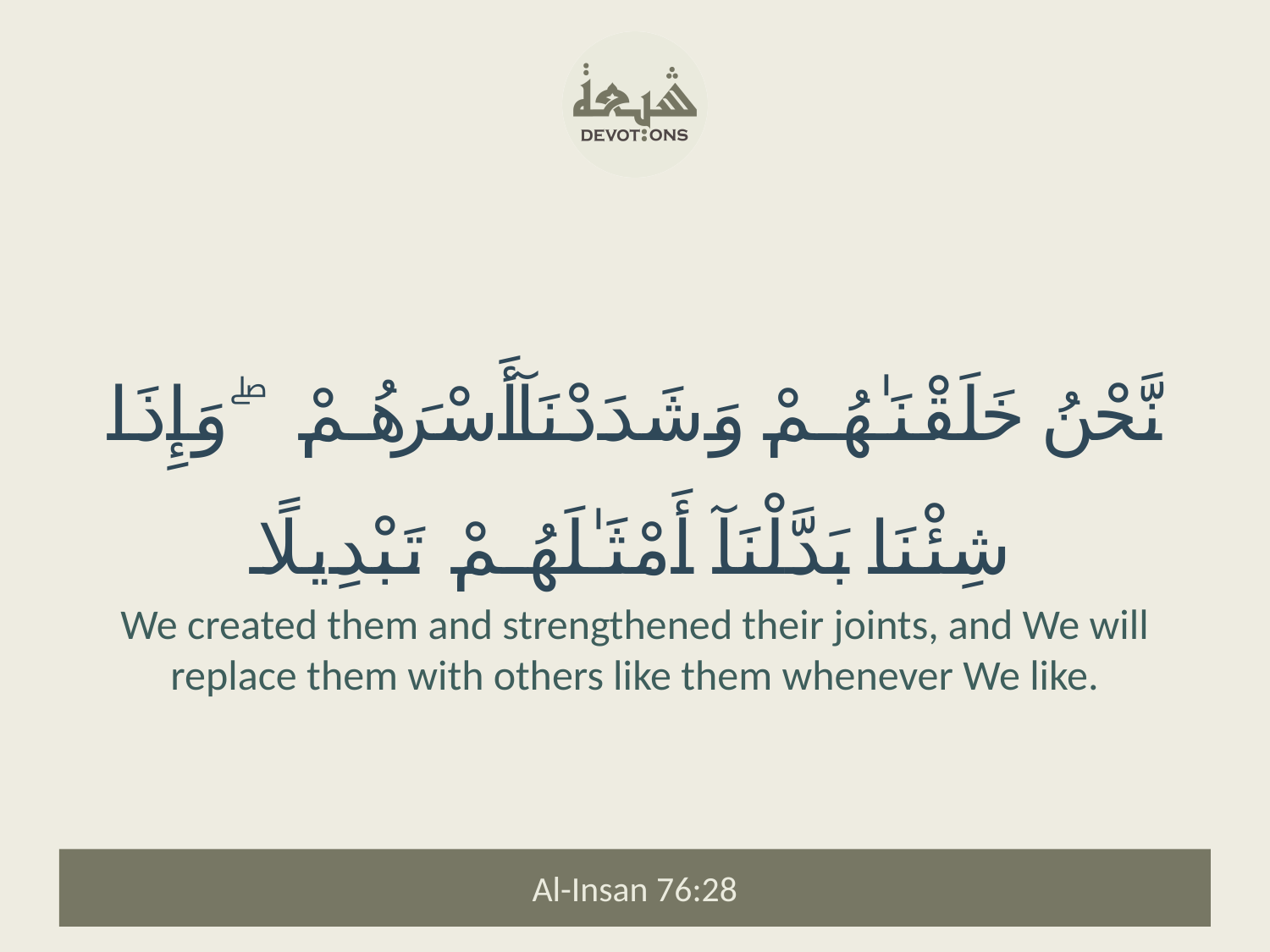

نَّحْنُ خَلَقْنَـٰهُمْ وَشَدَدْنَآ أَسْرَهُمْ ۖ وَإِذَا شِئْنَا بَدَّلْنَآ أَمْثَـٰلَهُمْ تَبْدِيلًا
We created them and strengthened their joints, and We will replace them with others like them whenever We like.
Al-Insan 76:28